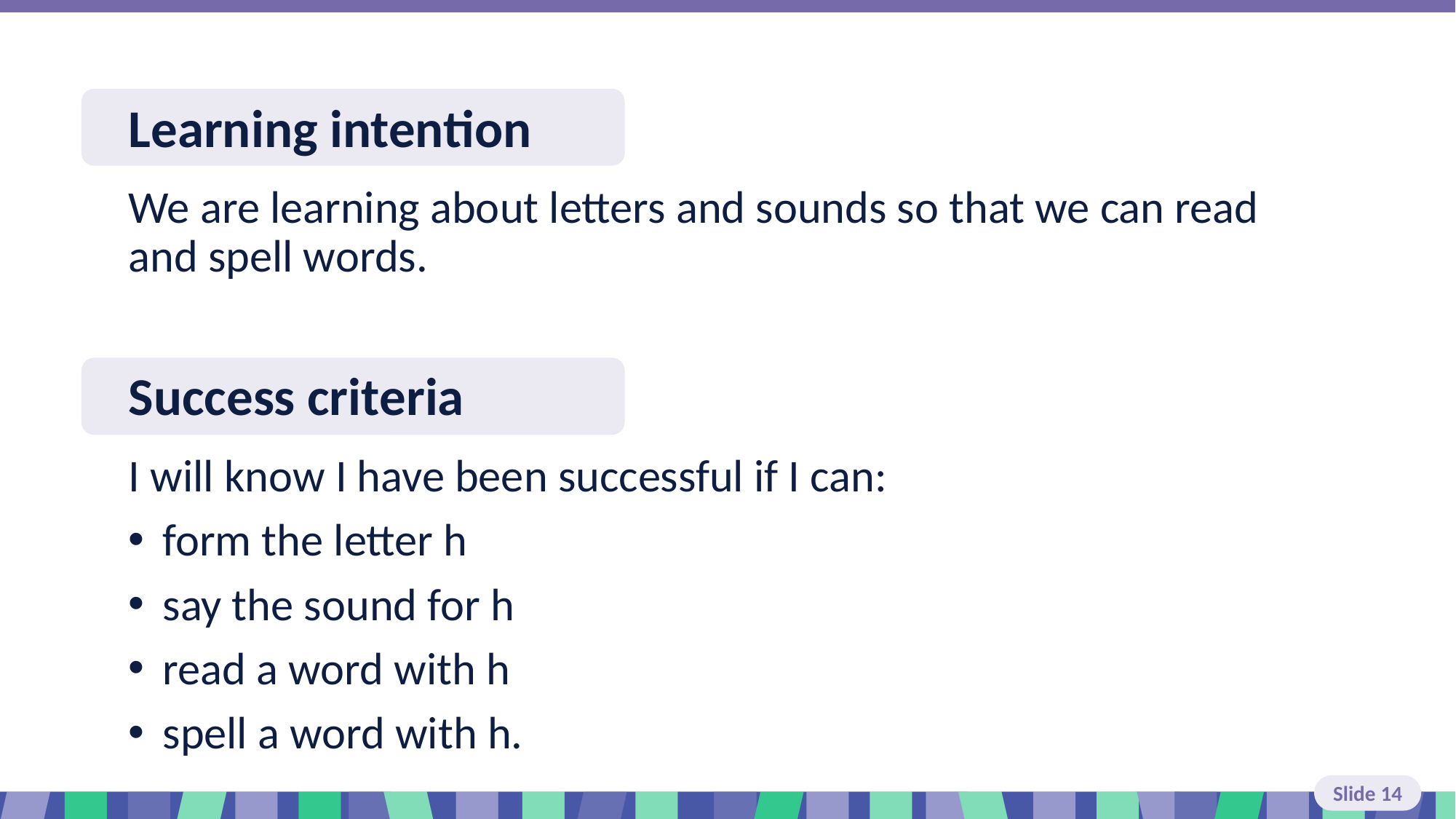

# Learning intention
We are learning about letters and sounds so that we can read and spell words.
Success criteria
I will know I have been successful if I can:
form the letter h
say the sound for h
read a word with h
spell a word with h.